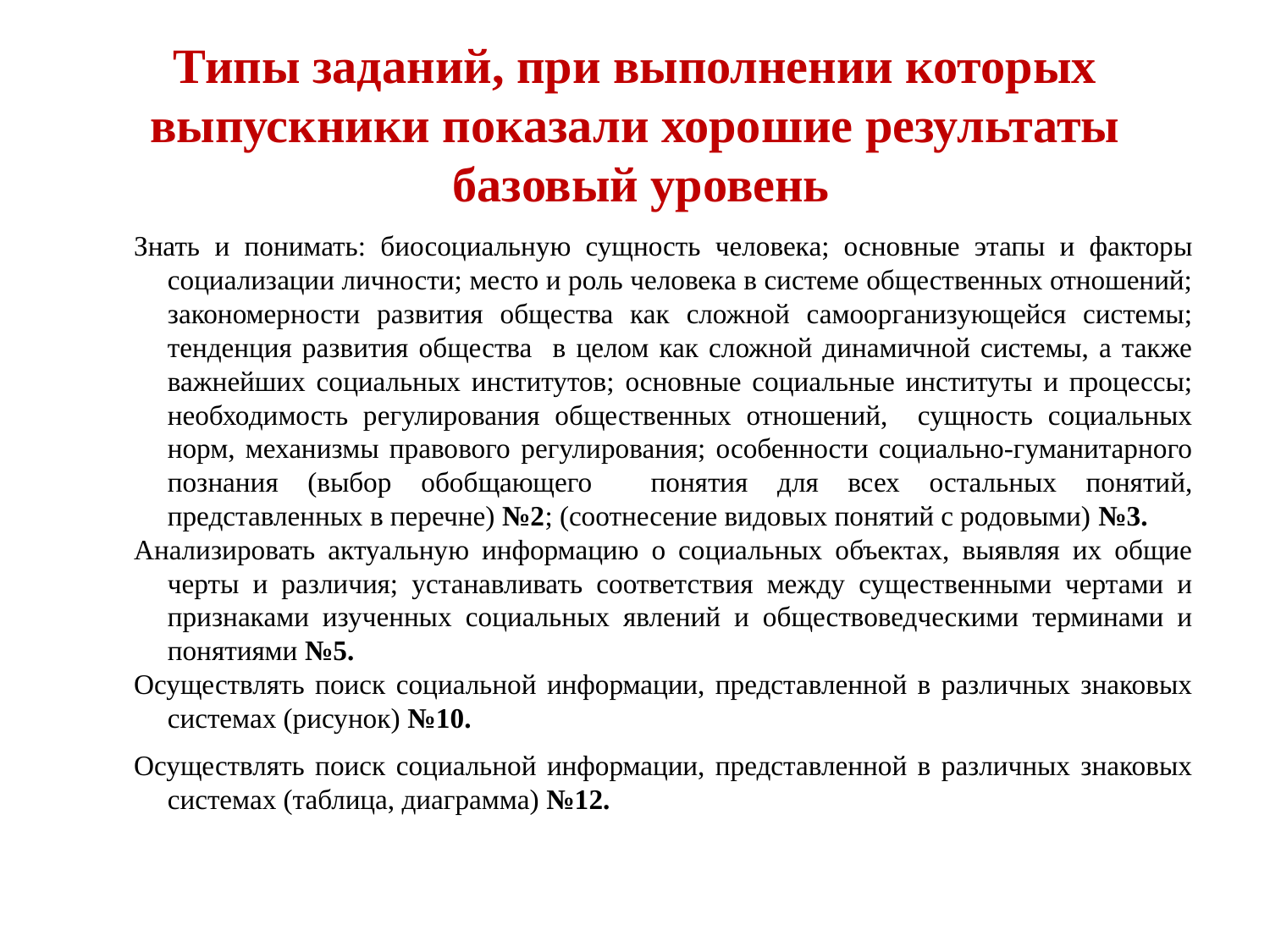

Типы заданий, при выполнении которых выпускники показали хорошие результаты
 базовый уровень
Знать и понимать: биосоциальную сущность человека; основные этапы и факторы социализации личности; место и роль человека в системе общественных отношений; закономерности развития общества как сложной самоорганизующейся системы; тенденция развития общества  в целом как сложной динамичной системы, а также важнейших социальных институтов; основные социальные институты и процессы; необходимость регулирования общественных отношений,  сущность социальных норм, механизмы правового регулирования; особенности социально-гуманитарного познания (выбор обобщающего  понятия для всех остальных понятий, представленных в перечне) №2; (соотнесение видовых понятий с родовыми) №3.
Анализировать актуальную информацию о социальных объектах, выявляя их общие черты и различия; устанавливать соответствия между существенными чертами и признаками изученных социальных явлений и обществоведческими терминами и понятиями №5.
Осуществлять поиск социальной информации, представленной в различных знаковых системах (рисунок) №10.
Осуществлять поиск социальной информации, представленной в различных знаковых системах (таблица, диаграмма) №12.